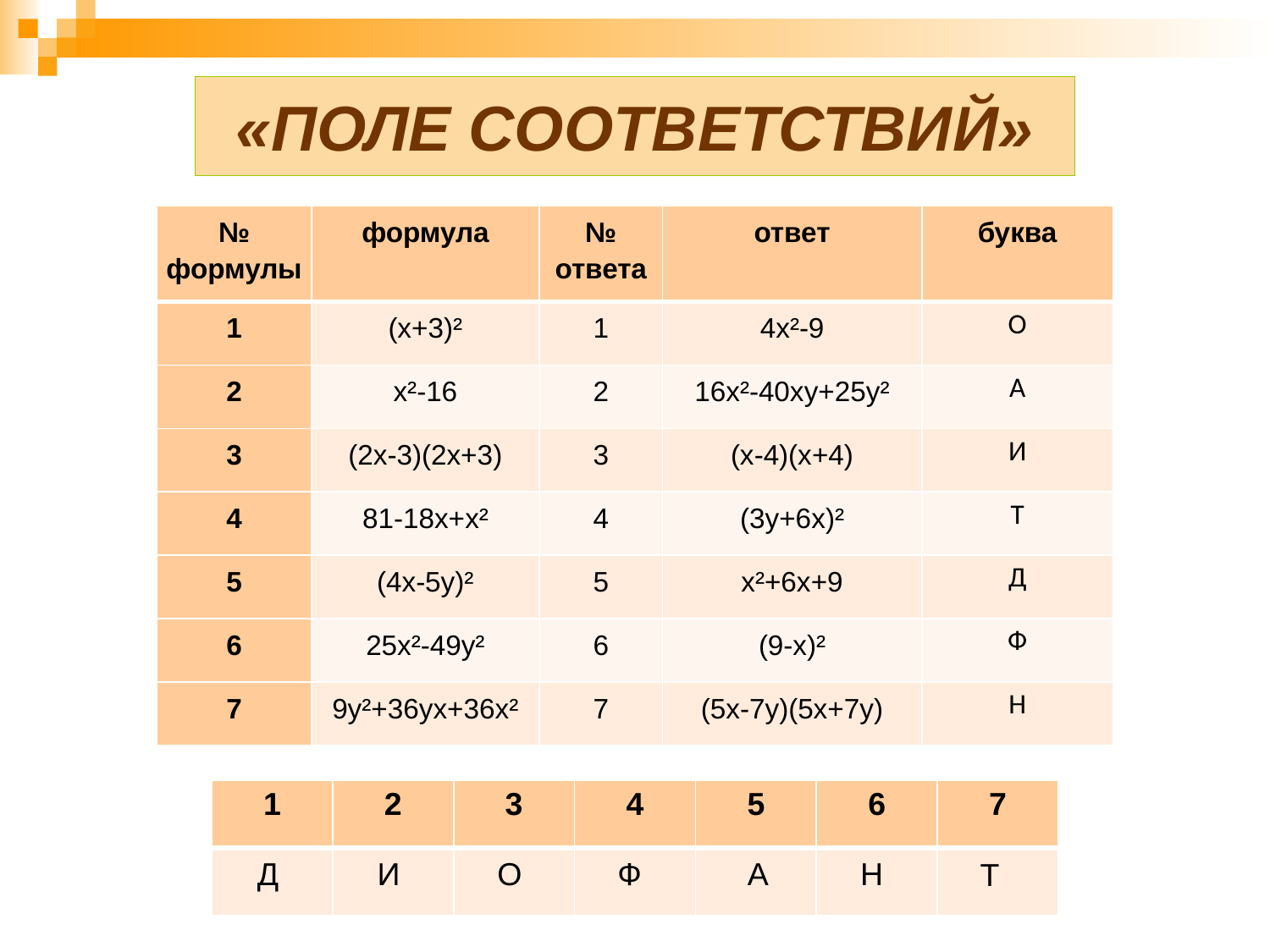

«ПОЛЕ СООТВЕТСТВИЙ»
| № формулы | формула | № ответа | ответ | буква |
| --- | --- | --- | --- | --- |
| 1 | (x+3)² | 1 | 4x²-9 | О |
| 2 | x²-16 | 2 | 16x²-40xy+25y² | А |
| 3 | (2x-3)(2x+3) | 3 | (x-4)(x+4) | И |
| 4 | 81-18x+x² | 4 | (3y+6x)² | Т |
| 5 | (4x-5y)² | 5 | x²+6x+9 | Д |
| 6 | 25x²-49y² | 6 | (9-x)² | Ф |
| 7 | 9y²+36yx+36x² | 7 | (5x-7y)(5x+7y) | Н |
| 1 | 2 | 3 | 4 | 5 | 6 | 7 |
| --- | --- | --- | --- | --- | --- | --- |
|  |  |  |  |  |  |  |
Д
И
О
Ф
А
Н
Т